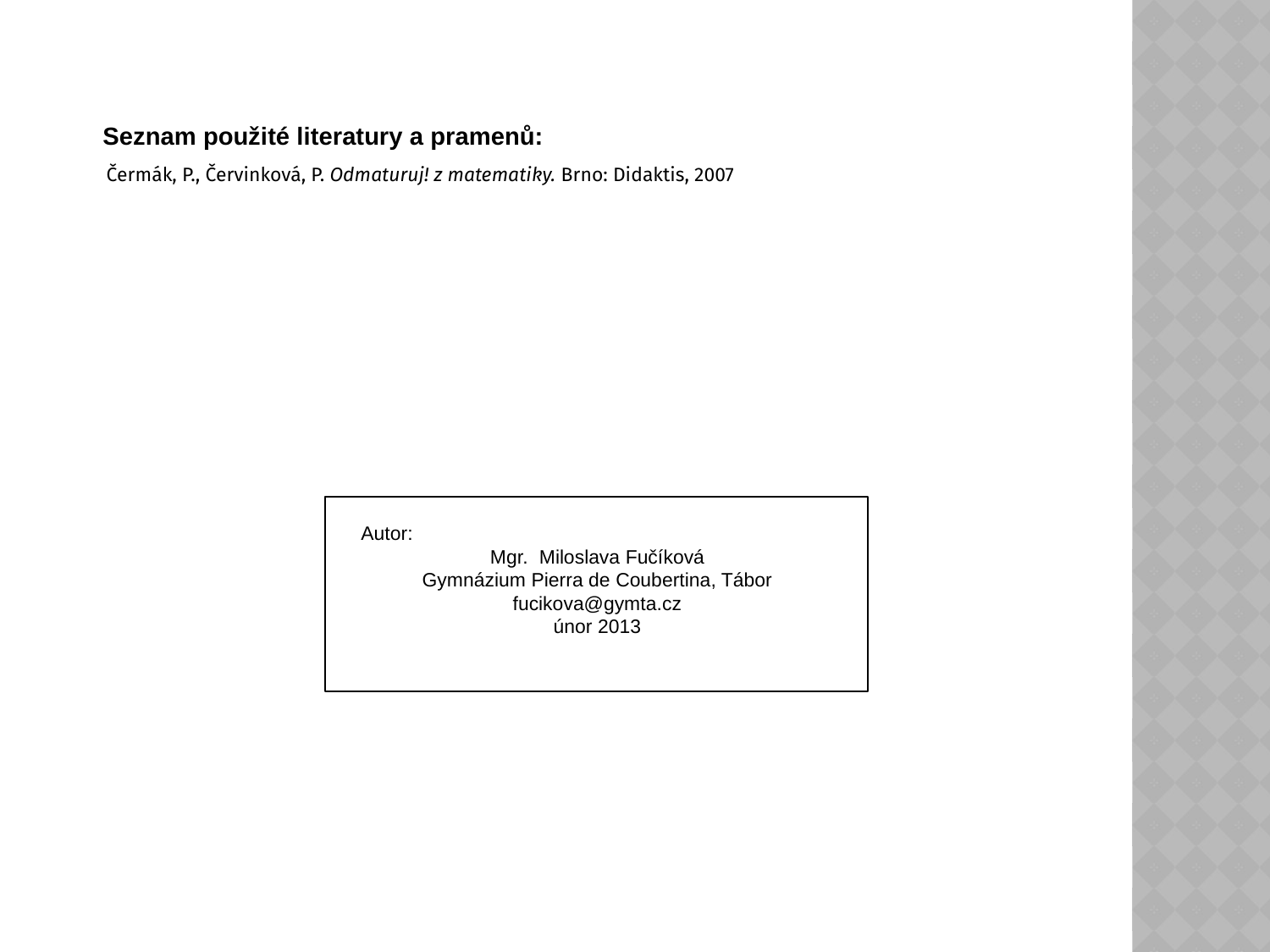

Seznam použité literatury a pramenů:
Čermák, P., Červinková, P. Odmaturuj! z matematiky. Brno: Didaktis, 2007

Autor:
Mgr.  Miloslava Fučíková
Gymnázium Pierra de Coubertina, Tábor
fucikova@gymta.cz
únor 2013